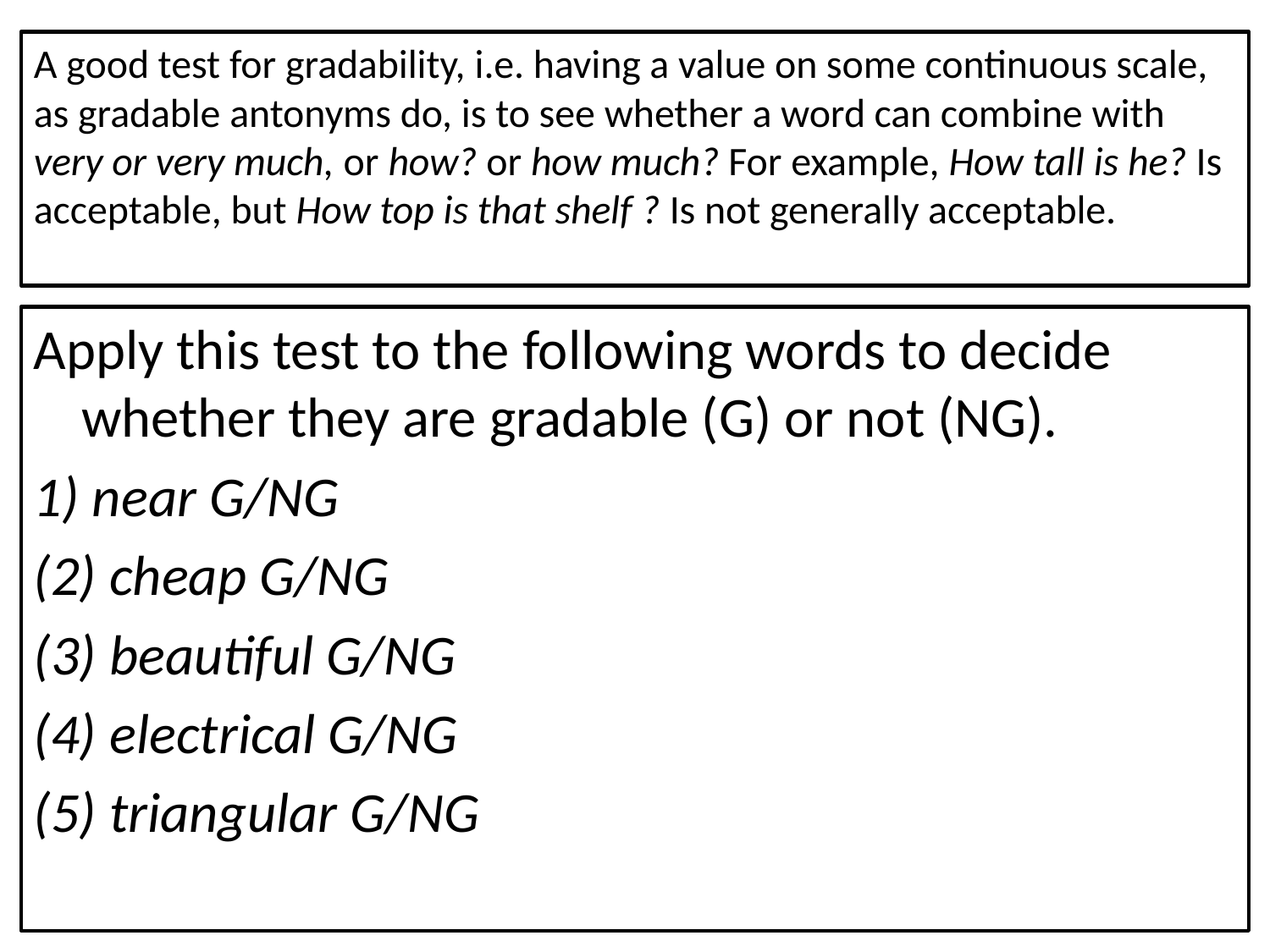

# A good test for gradability, i.e. having a value on some continuous scale, as gradable antonyms do, is to see whether a word can combine with very or very much, or how? or how much? For example, How tall is he? Is acceptable, but How top is that shelf ? Is not generally acceptable.
Apply this test to the following words to decide whether they are gradable (G) or not (NG).
1) near G/NG
(2) cheap G/NG
(3) beautiful G/NG
(4) electrical G/NG
(5) triangular G/NG